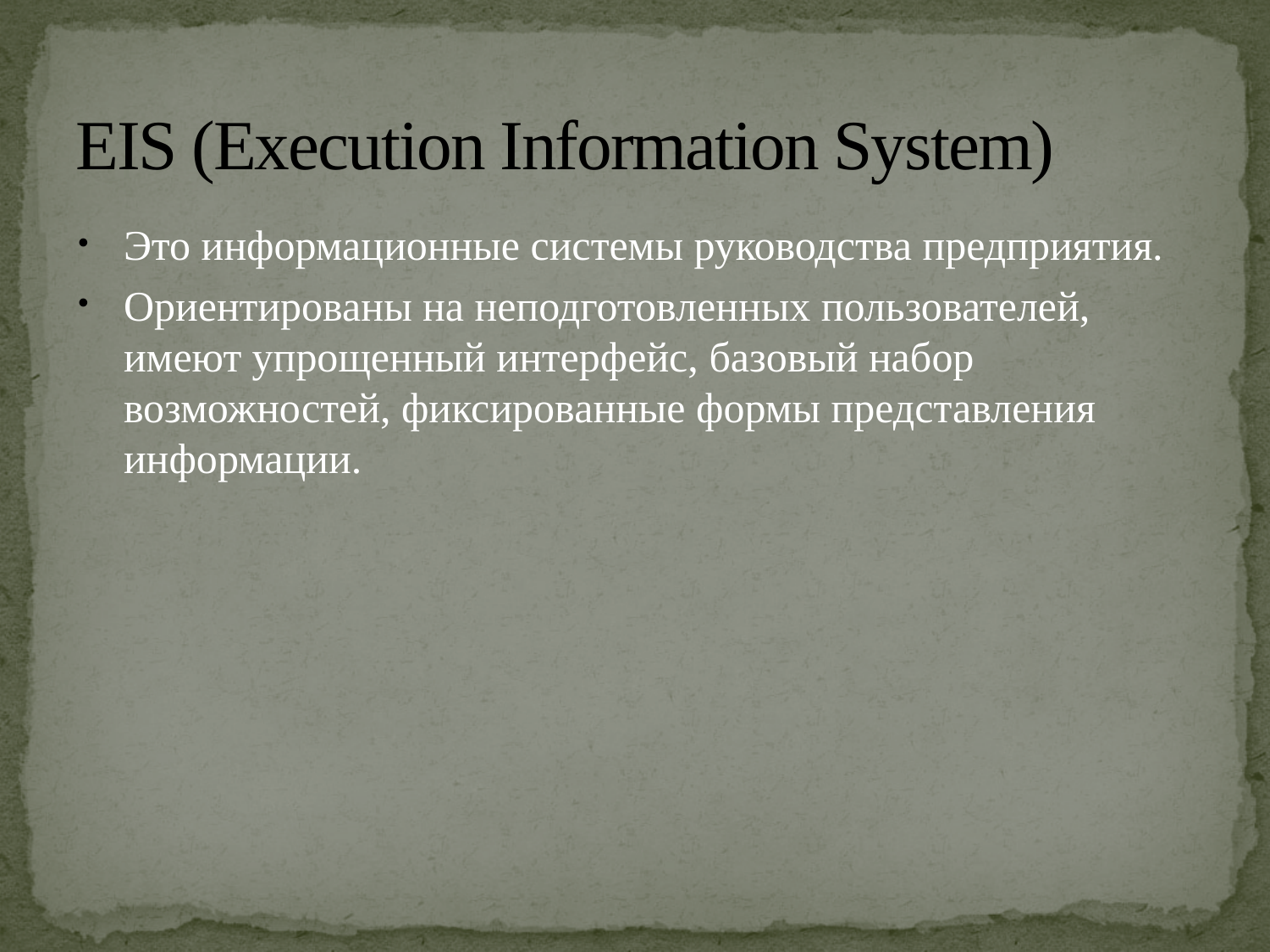

# EIS (Execution Information System)
Это информационные системы руководства предприятия.
Ориентированы на неподготовленных пользователей, имеют упрощенный интерфейс, базовый набор возможностей, фиксированные формы представления информации.